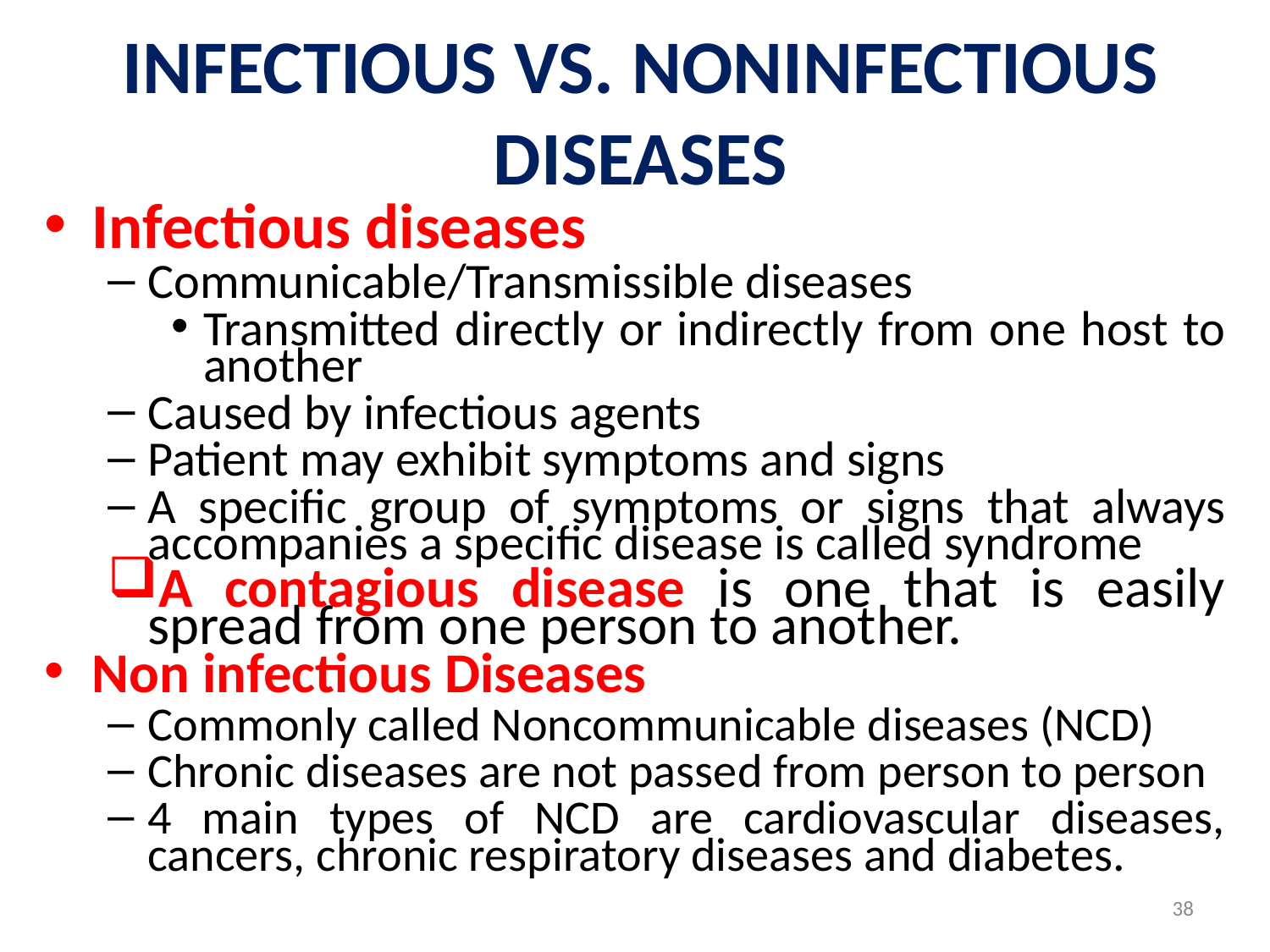

# INFECTIOUS VS. NONINFECTIOUS DISEASES
Infectious diseases
Communicable/Transmissible diseases
Transmitted directly or indirectly from one host to another
Caused by infectious agents
Patient may exhibit symptoms and signs
A specific group of symptoms or signs that always accompanies a specific disease is called syndrome
A contagious disease is one that is easily spread from one person to another.
Non infectious Diseases
Commonly called Noncommunicable diseases (NCD)
Chronic diseases are not passed from person to person
4 main types of NCD are cardiovascular diseases, cancers, chronic respiratory diseases and diabetes.

38